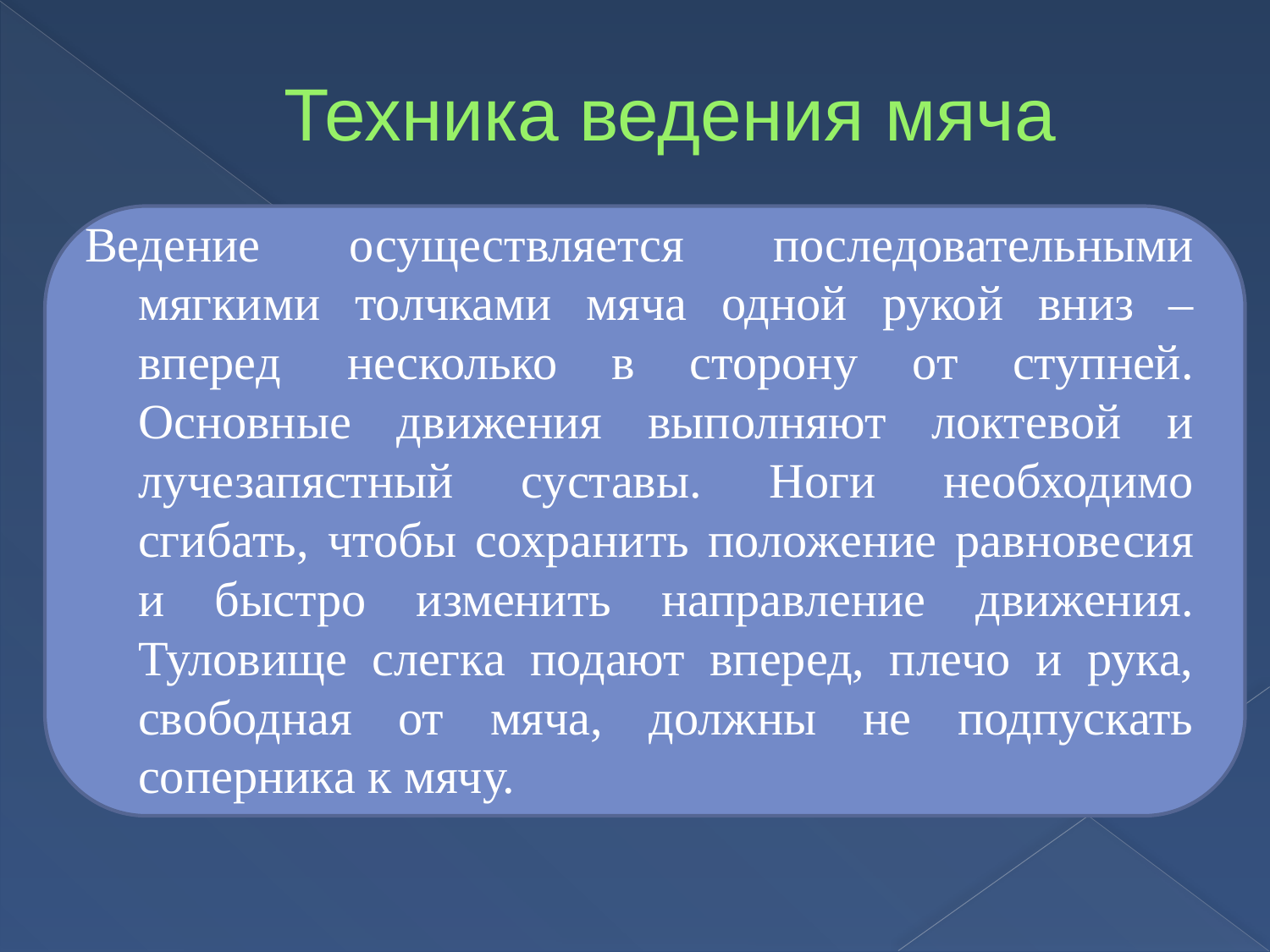

# Техника ведения мяча

Ведение осуществляется последовательными мягкими толчками мяча одной рукой вниз – вперед  несколько в сторону от ступней. Основные движения выполняют локтевой и лучезапястный суставы. Ноги необходимо сгибать, чтобы сохранить положение равновесия и быстро изменить направление движения. Туловище слегка подают вперед, плечо и рука, свободная от мяча, должны не подпускать соперника к мячу.